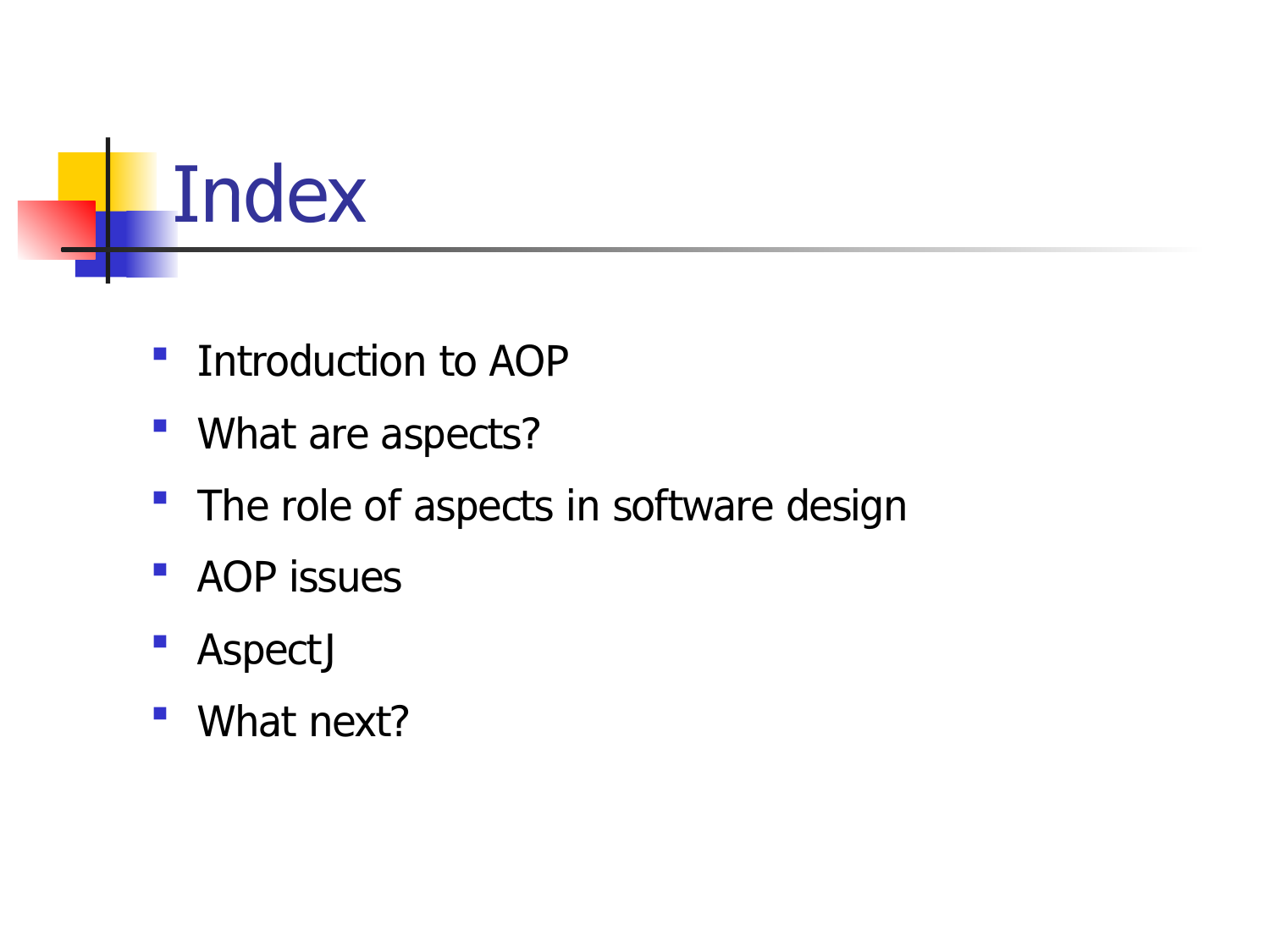

# Index
Introduction to AOP
What are aspects?
The role of aspects in software design
AOP issues
AspectJ
What next?